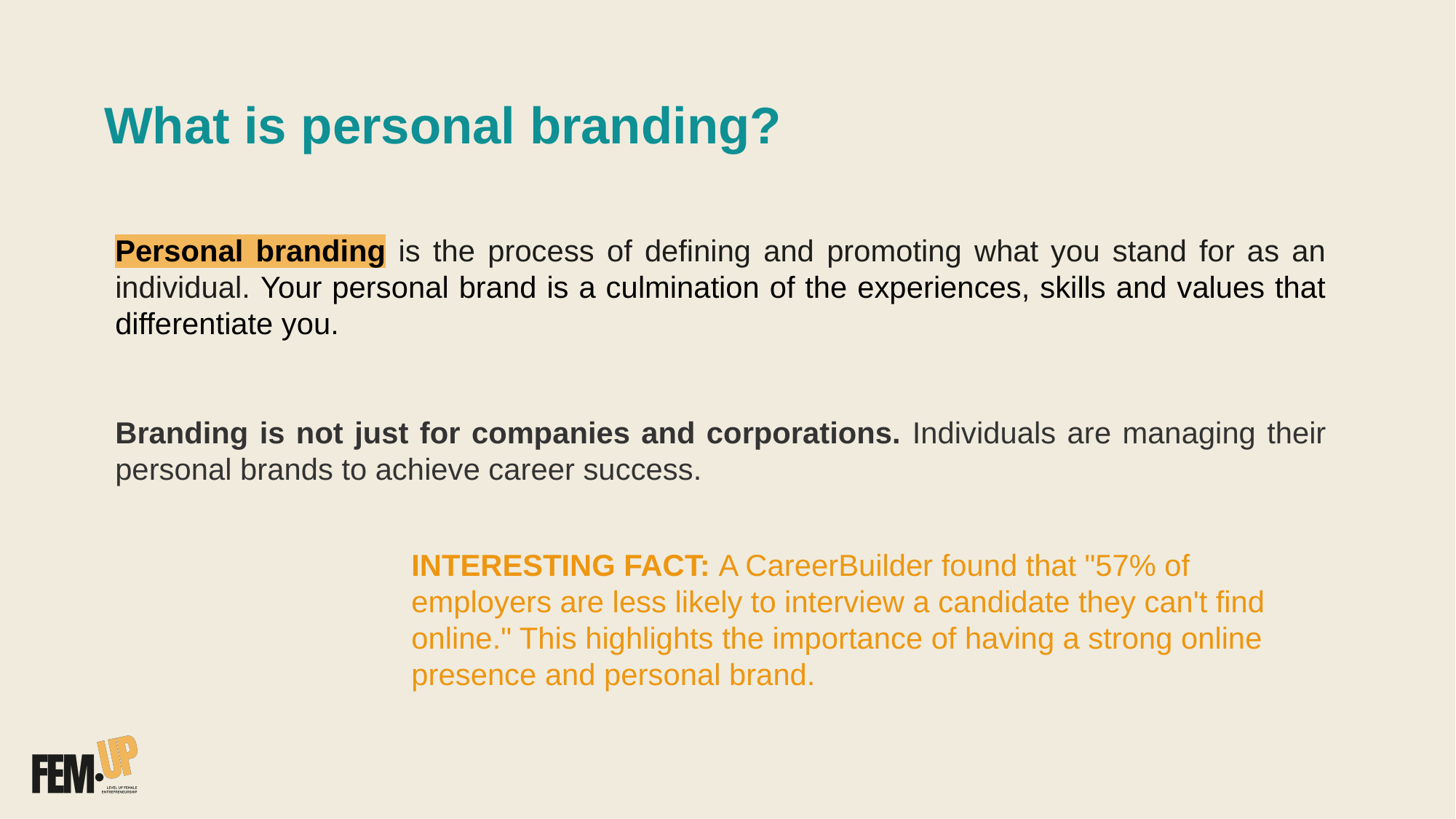

# What is personal branding?
Personal branding is the process of defining and promoting what you stand for as an individual. Your personal brand is a culmination of the experiences, skills and values that differentiate you.

Branding is not just for companies and corporations. Individuals are managing their personal brands to achieve career success.
INTERESTING FACT: A CareerBuilder found that "57% of employers are less likely to interview a candidate they can't find online." This highlights the importance of having a strong online presence and personal brand.